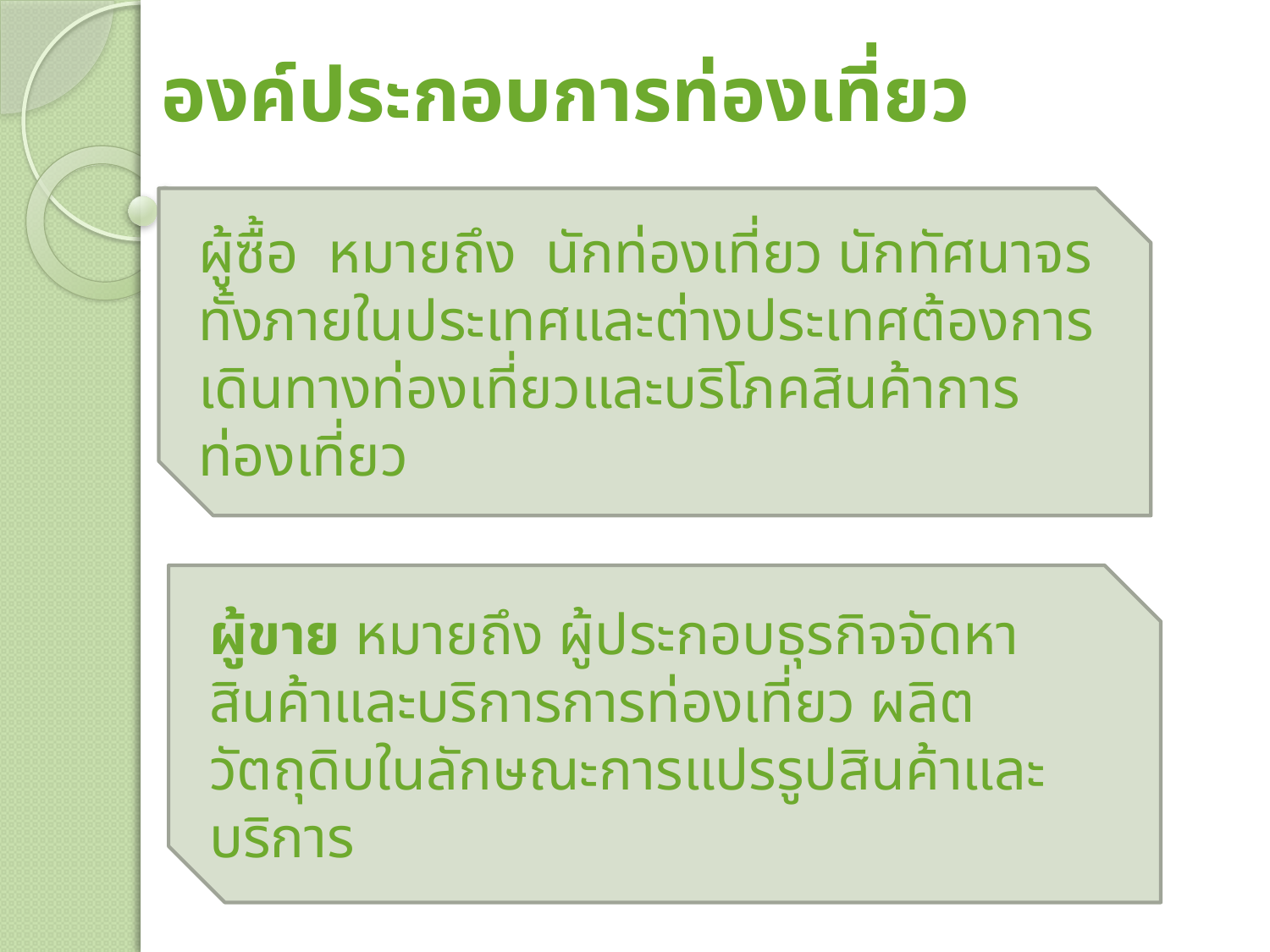

# องค์ประกอบการท่องเที่ยว
ผู้ซื้อ  หมายถึง  นักท่องเที่ยว นักทัศนาจรทั้งภายในประเทศและต่างประเทศต้องการเดินทางท่องเที่ยวและบริโภคสินค้าการท่องเที่ยว
ผู้ขาย หมายถึง ผู้ประกอบธุรกิจจัดหาสินค้าและบริการการท่องเที่ยว ผลิตวัตถุดิบในลักษณะการแปรรูปสินค้าและบริการ